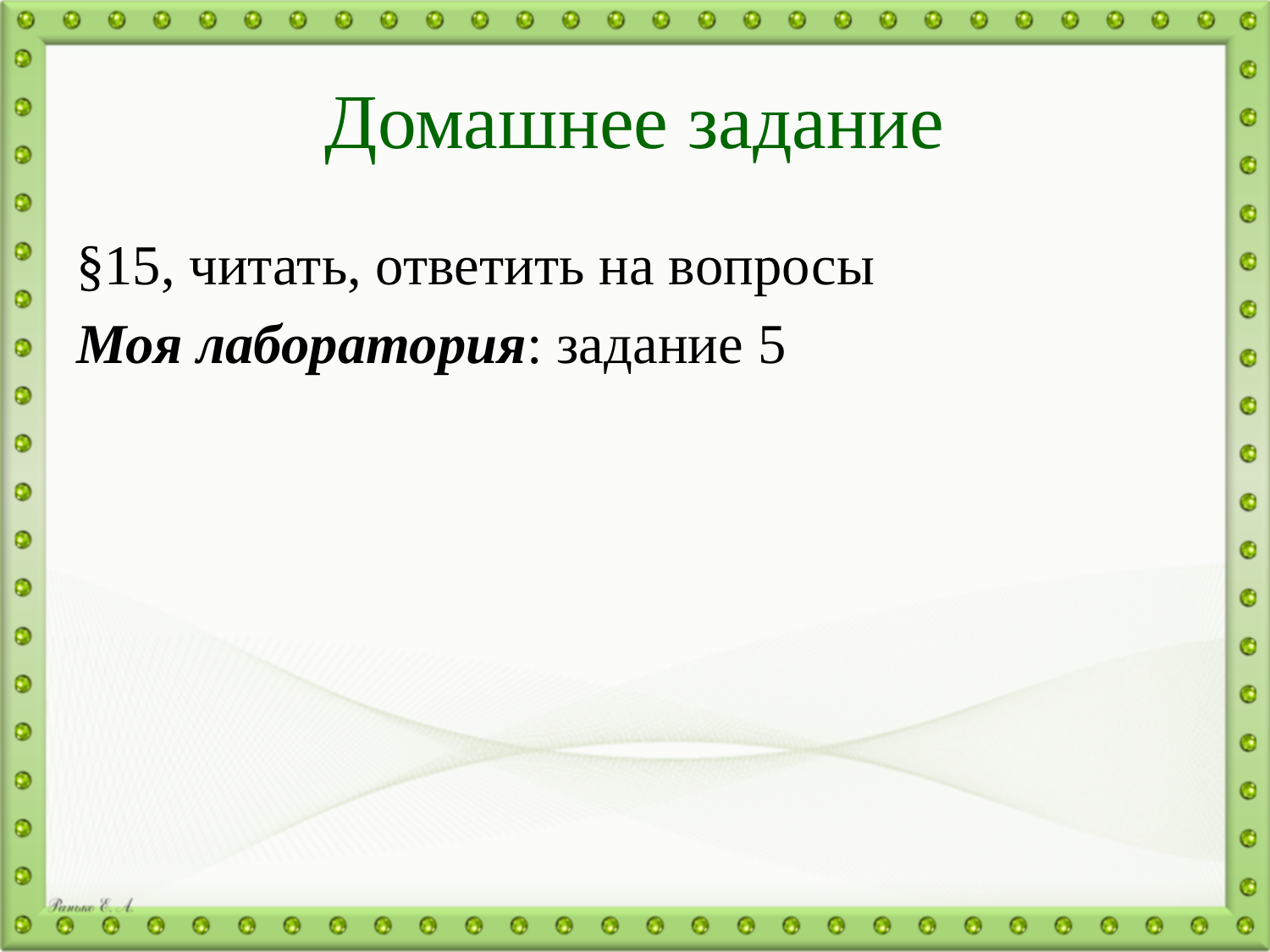

# Домашнее задание
§15, читать, ответить на вопросы
Моя лаборатория: задание 5